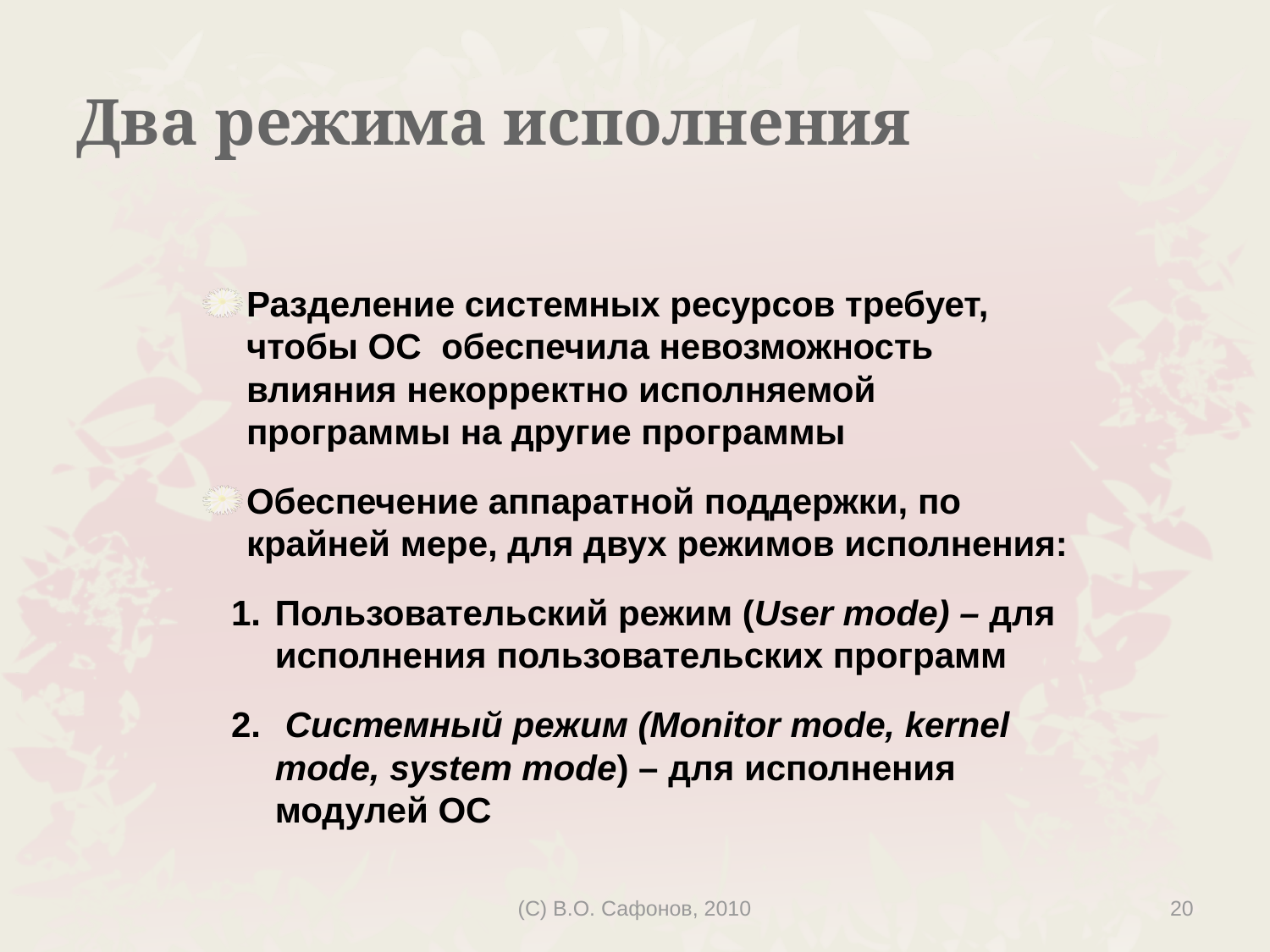

# Два режима исполнения
Разделение системных ресурсов требует, чтобы ОС  обеспечила невозможность  влияния некорректно исполняемой программы на другие программы
Обеспечение аппаратной поддержки, по крайней мере, для двух режимов исполнения:
1.	Пользовательский режим (User mode) – для исполнения пользовательских программ
2.	 Системный режим (Monitor mode, kernel mode, system mode) – для исполнения модулей ОС

(C) В.О. Сафонов, 2010
20